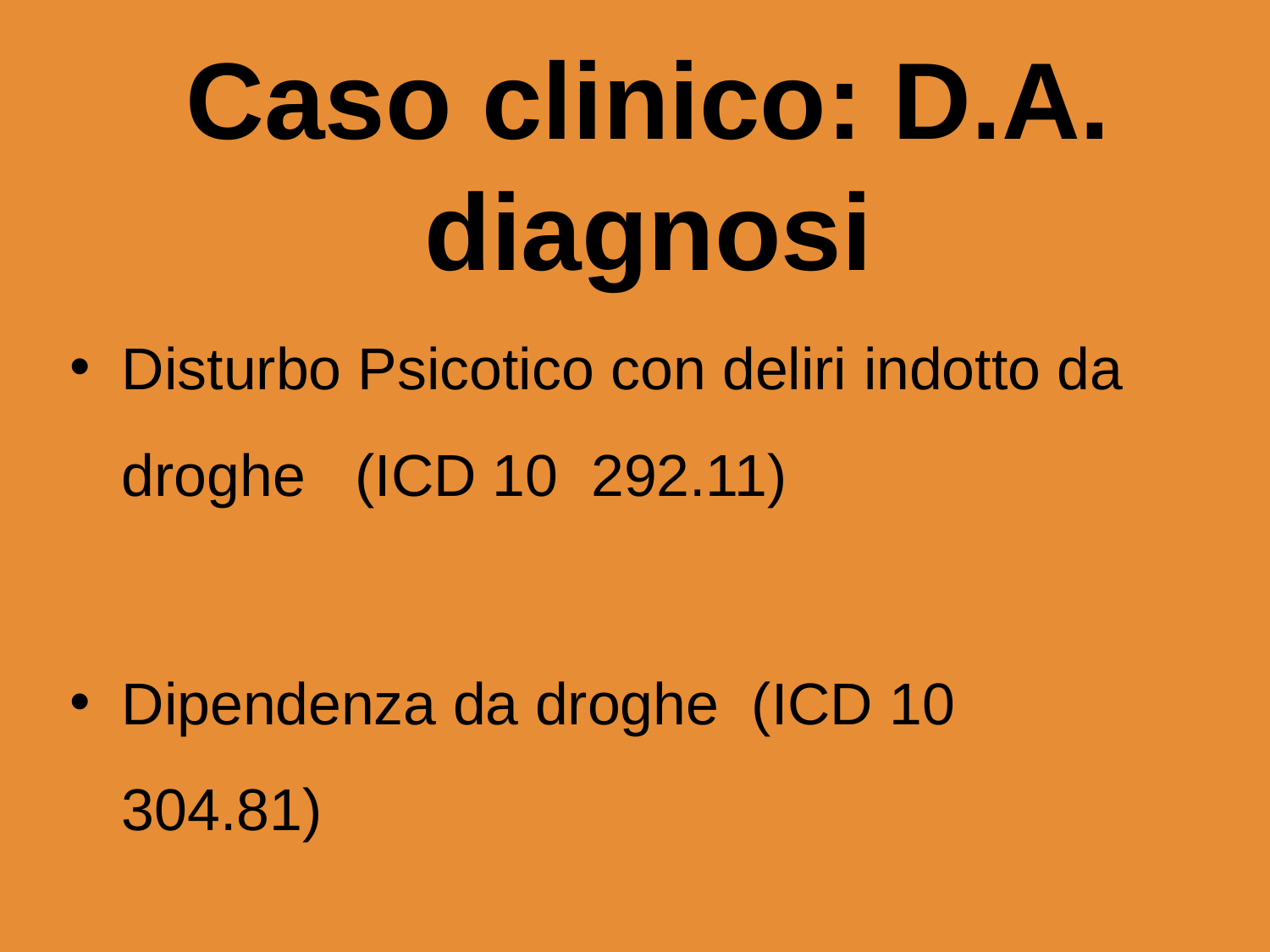

# Caso clinico: D.A. diagnosi

Disturbo Psicotico con deliri indotto da droghe   (ICD 10  292.11)

Dipendenza da droghe  (ICD 10   304.81)